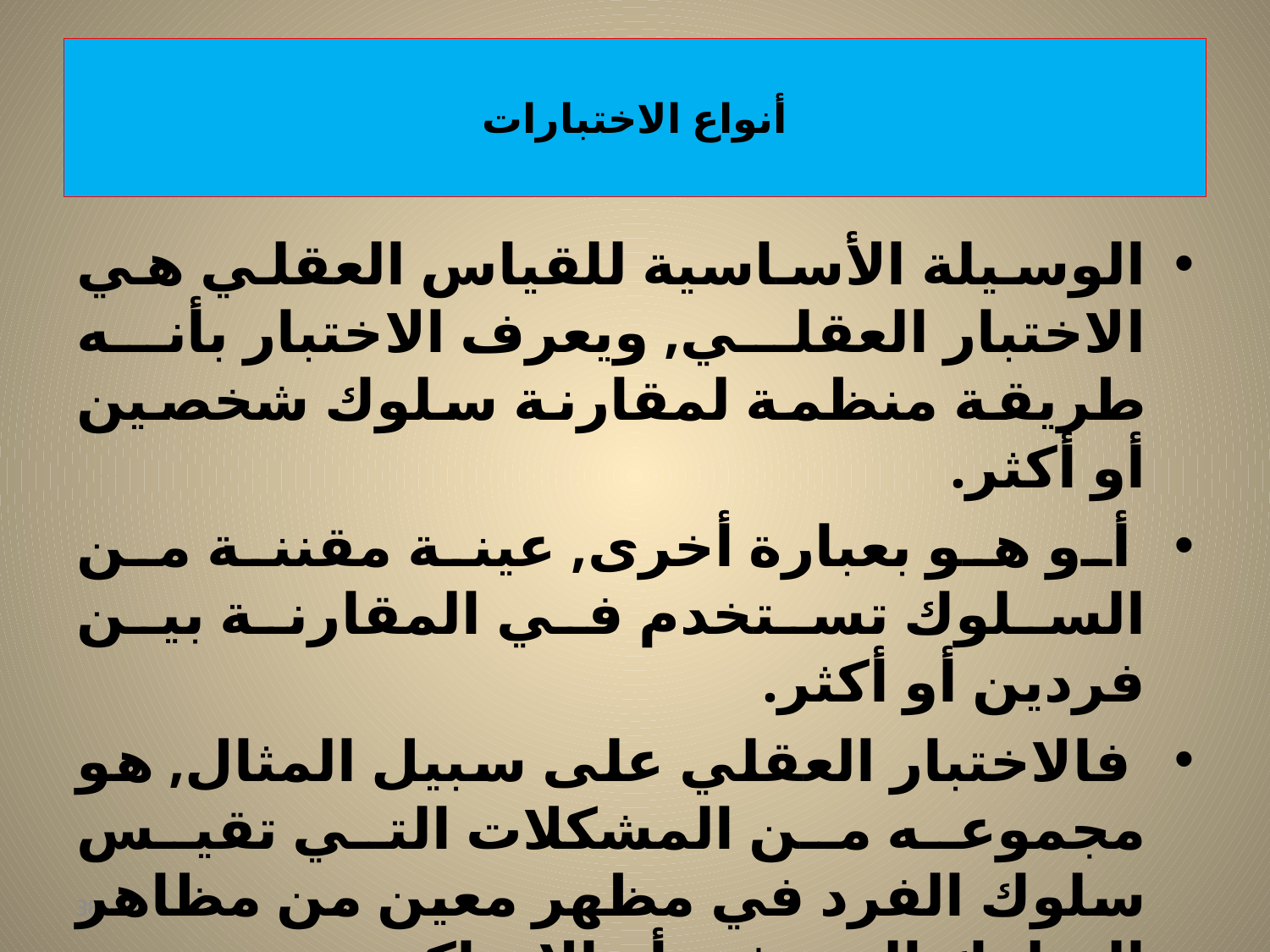

# أنواع الاختبارات
الوسيلة الأساسية للقياس العقلي هي الاختبار العقلي, ويعرف الاختبار بأنه طريقة منظمة لمقارنة سلوك شخصين أو أكثر.
 أو هو بعبارة أخرى, عينة مقننة من السلوك تستخدم في المقارنة بين فردين أو أكثر.
 فالاختبار العقلي على سبيل المثال, هو مجموعه من المشكلات التي تقيس سلوك الفرد في مظهر معين من مظاهر السلوك المعرفي أو الإدراكي.

38